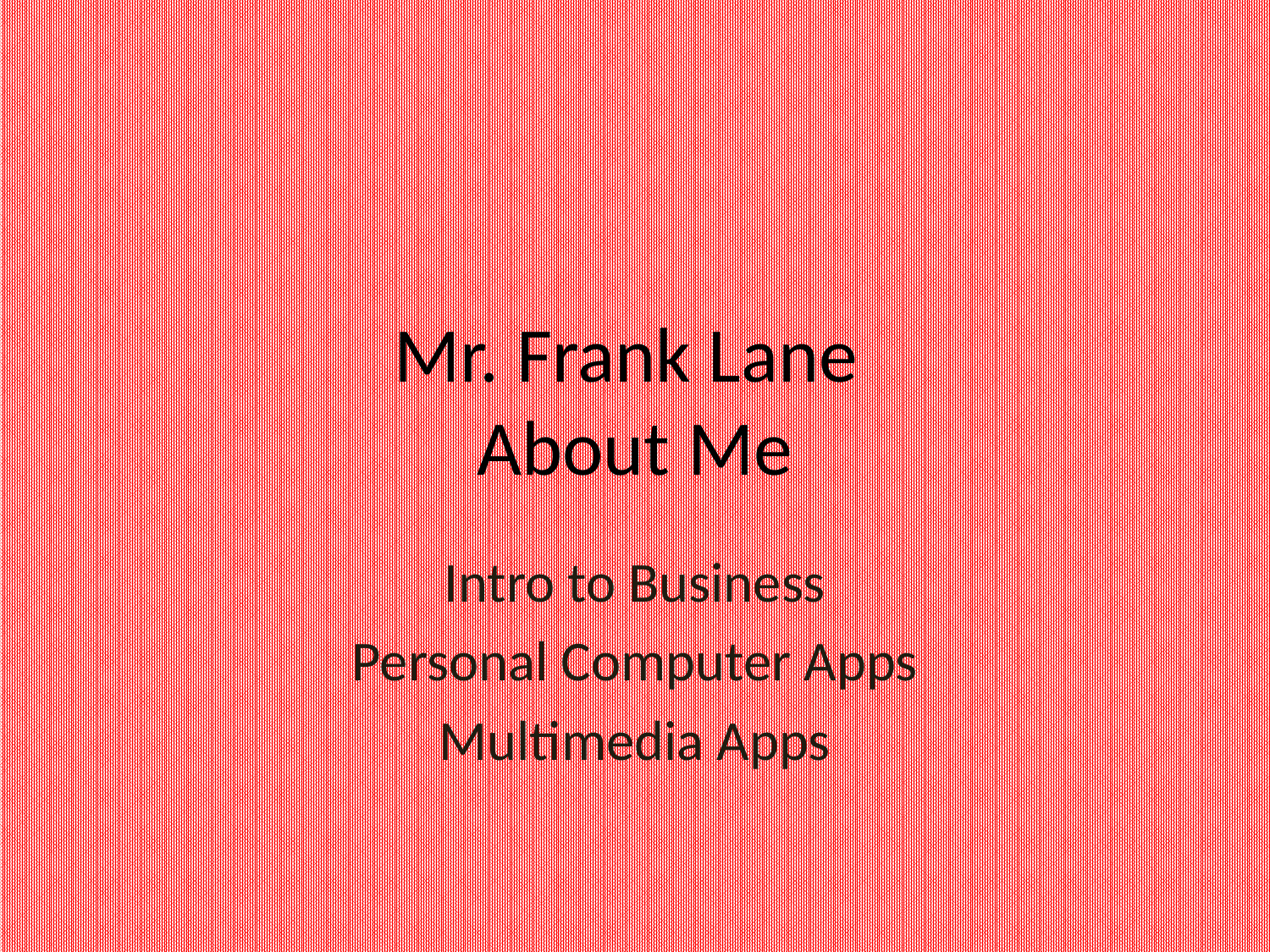

# Mr. Frank Lane About Me
Intro to Business
Personal Computer Apps
Multimedia Apps